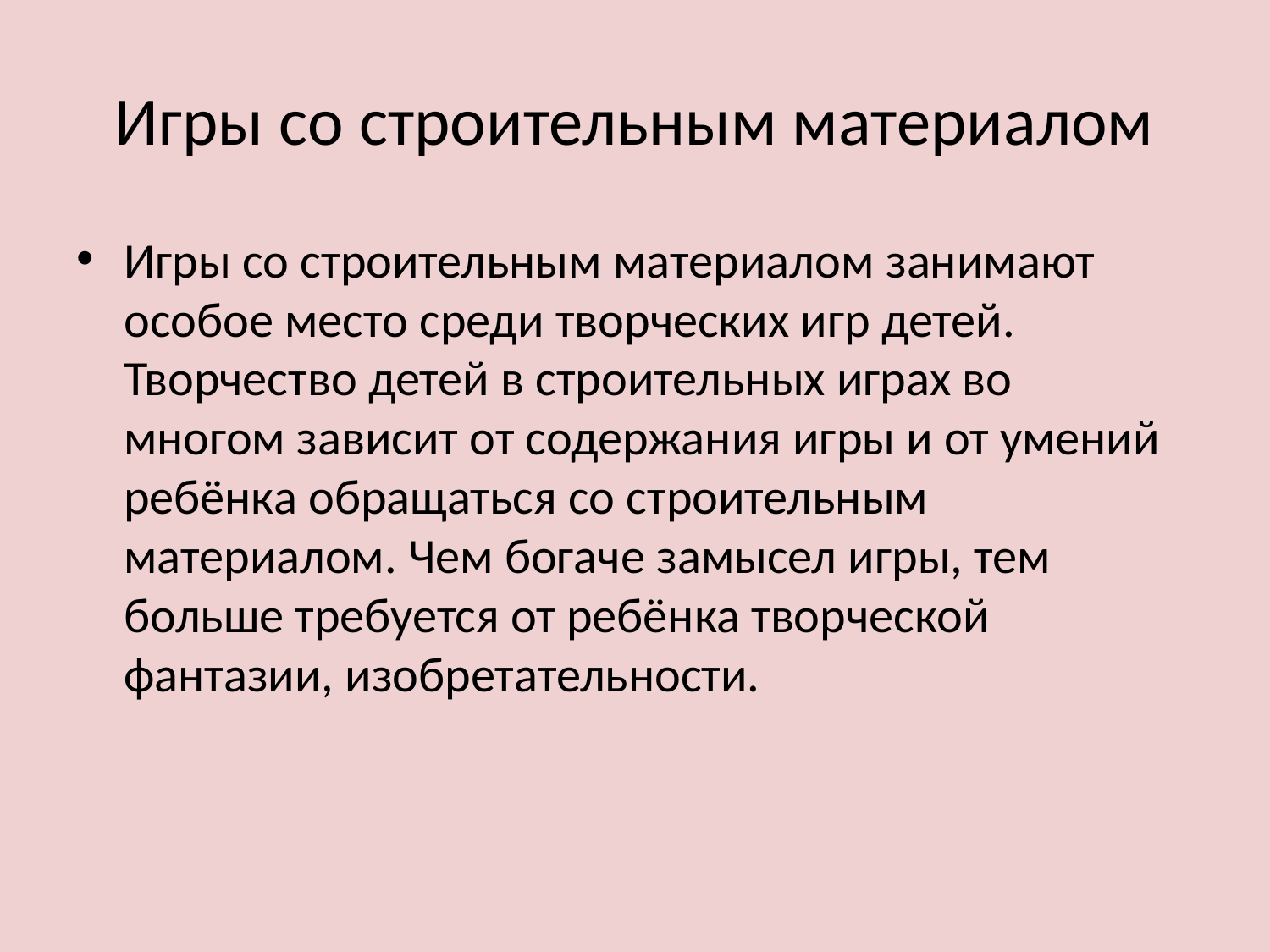

# Игры со строительным материалом
Игры со строительным материалом занимают особое место среди творческих игр детей. Творчество детей в строительных играх во многом зависит от содержания игры и от умений ребёнка обращаться со строительным материалом. Чем богаче замысел игры, тем больше требуется от ребёнка творческой фантазии, изобретательности.